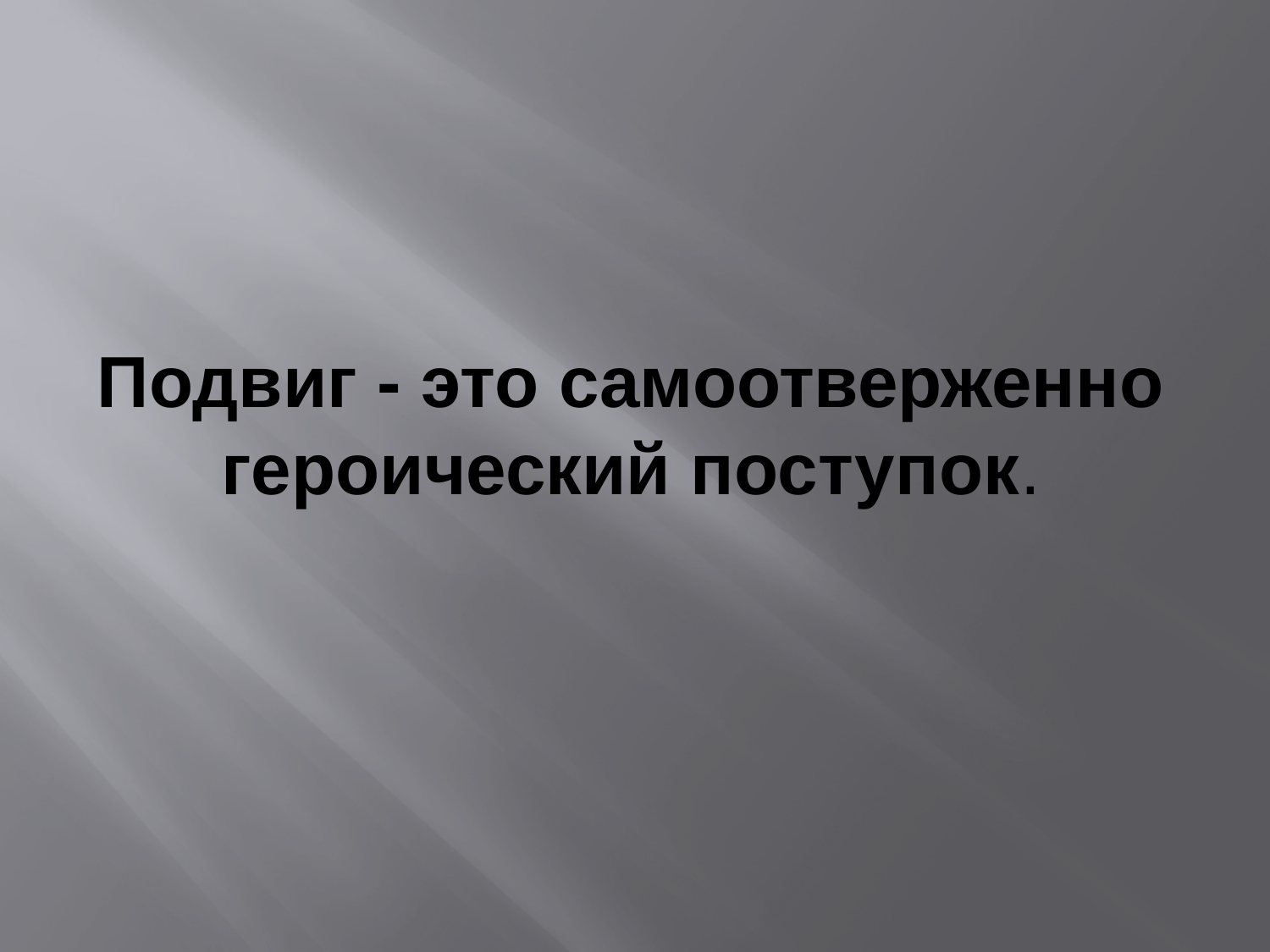

# Подвиг - это самоотверженно героический поступок.